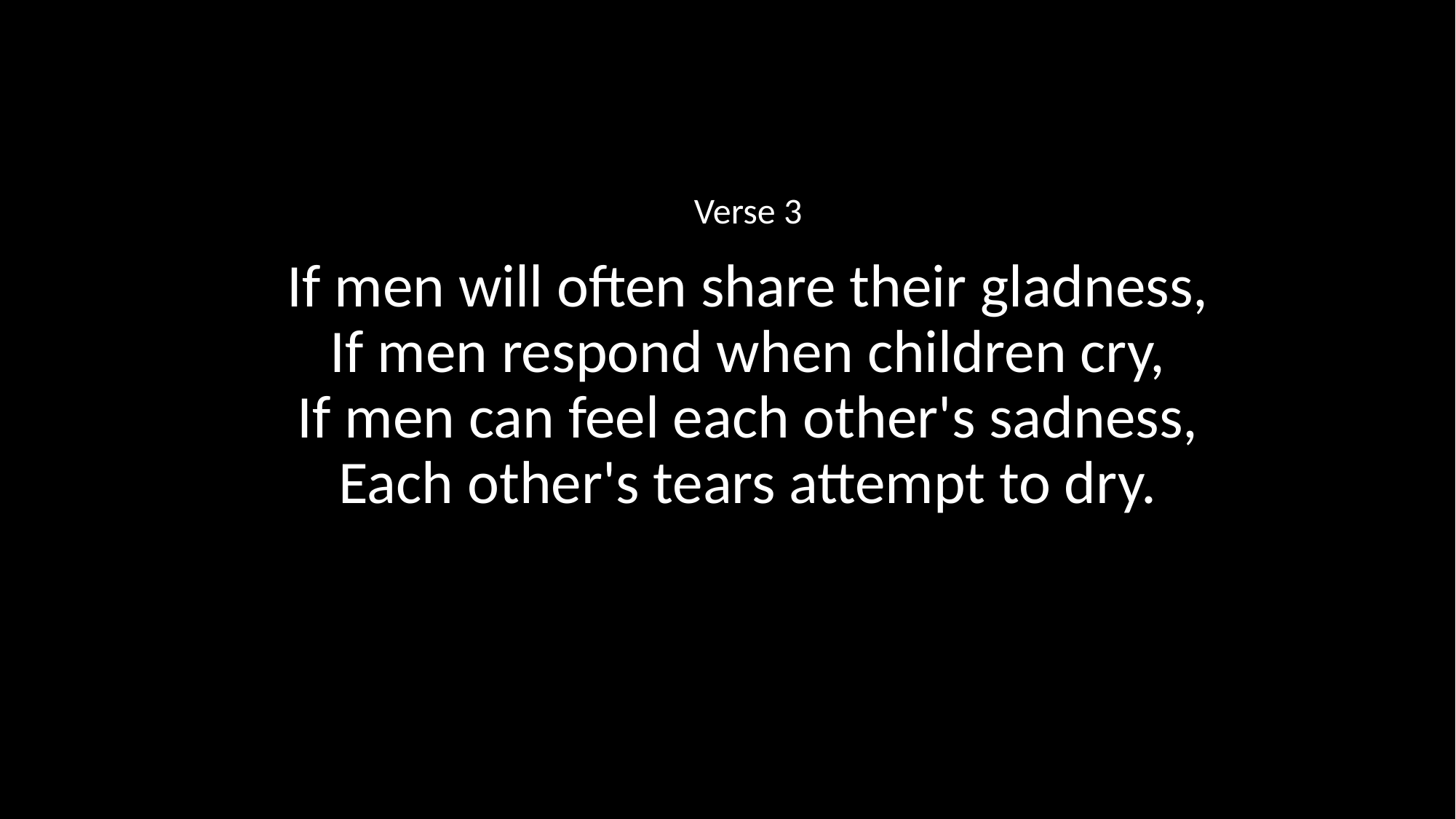

Verse 3
If men will often share their gladness,
If men respond when children cry,
If men can feel each other's sadness,
Each other's tears attempt to dry.